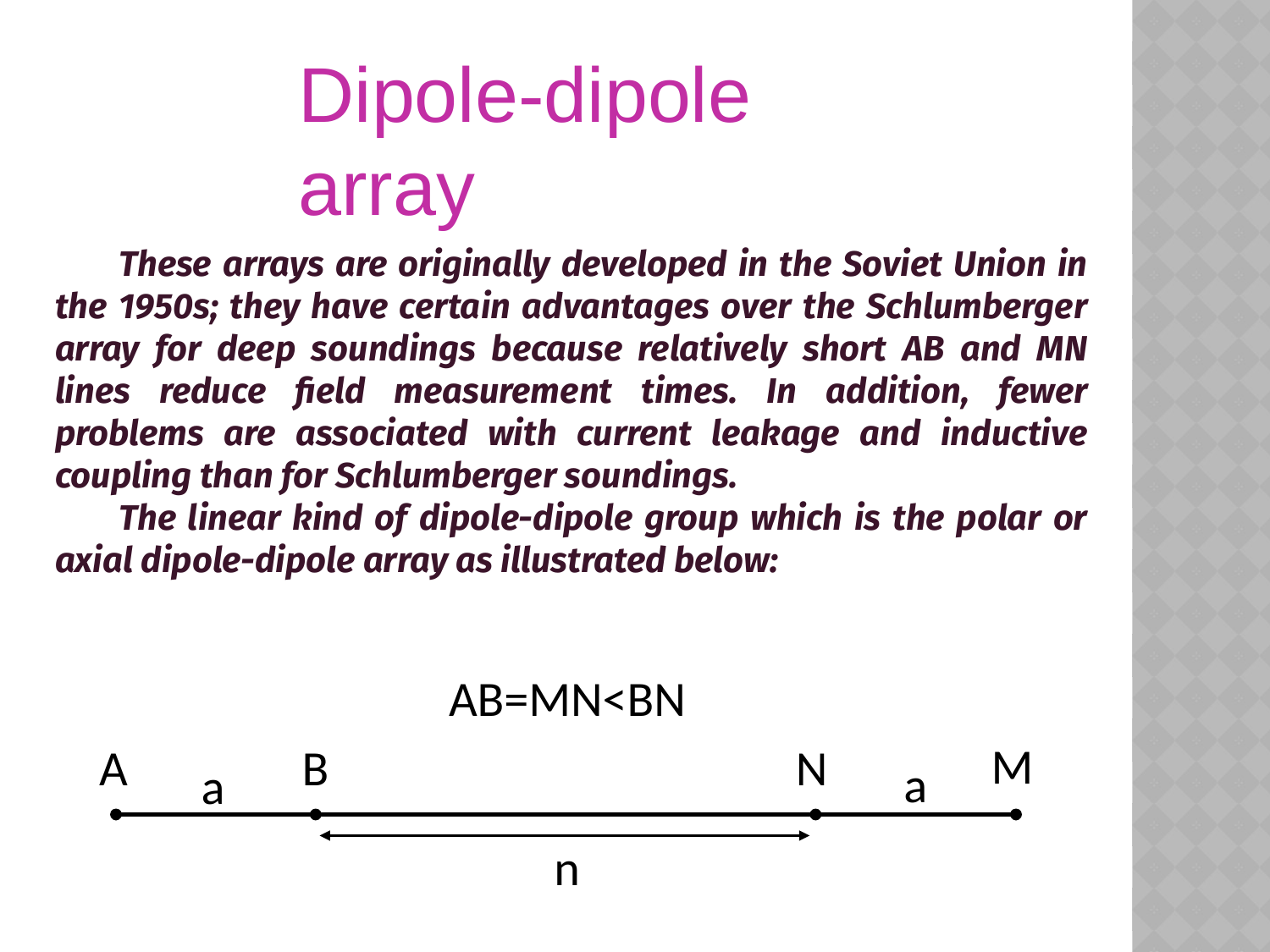

Dipole-dipole array
These arrays are originally developed in the Soviet Union in the 1950s; they have certain advantages over the Schlumberger array for deep soundings because relatively short AB and MN lines reduce field measurement times. In addition, fewer problems are associated with current leakage and inductive coupling than for Schlumberger soundings.
The linear kind of dipole-dipole group which is the polar or axial dipole-dipole array as illustrated below:

AB=MN<BN
M
A
B
N
a
a
n